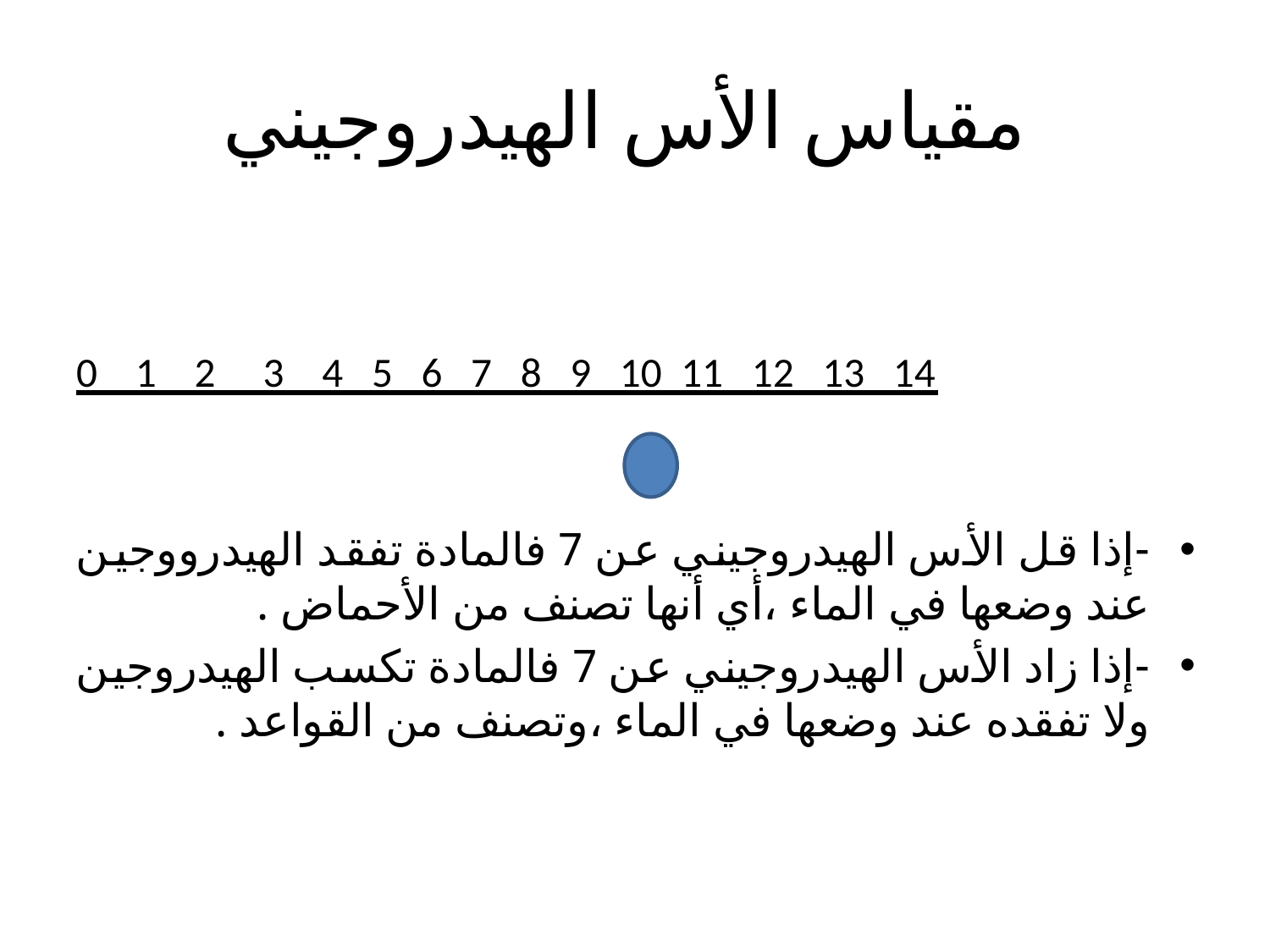

# مقياس الأس الهيدروجيني

0    1    2     3    4   5   6   7   8   9   10  11   12   13   14

-إذا قل الأس الهيدروجيني عن 7 فالمادة تفقد الهيدرووجين عند وضعها في الماء ،أي أنها تصنف من الأحماض .
-إذا زاد الأس الهيدروجيني عن 7 فالمادة تكسب الهيدروجين ولا تفقده عند وضعها في الماء ،وتصنف من القواعد .